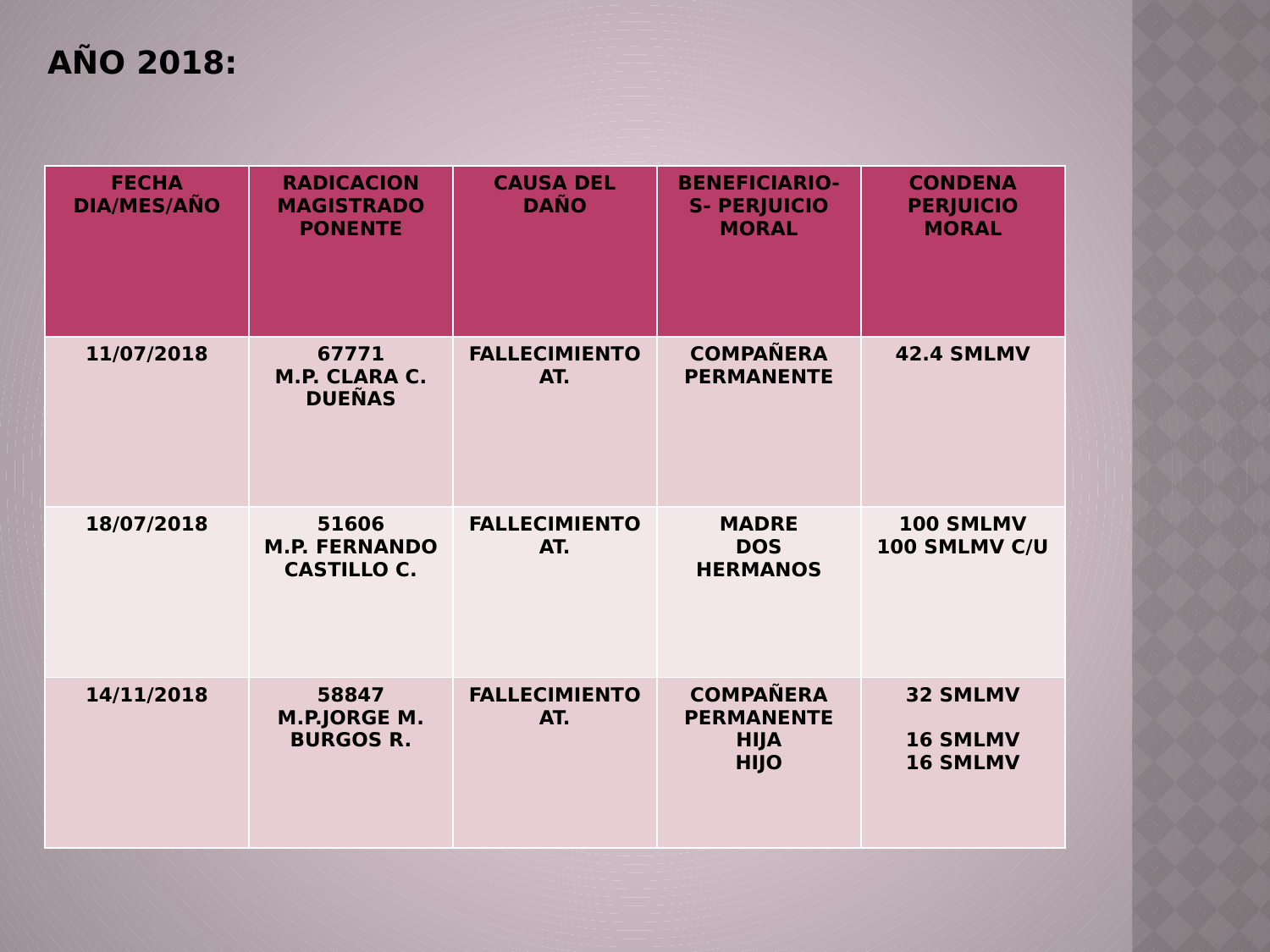

AÑO 2018:
| FECHA DIA/MES/AÑO | RADICACION MAGISTRADO PONENTE | CAUSA DEL DAÑO | BENEFICIARIO-S- PERJUICIO MORAL | CONDENA PERJUICIO MORAL |
| --- | --- | --- | --- | --- |
| 11/07/2018 | 67771 M.P. CLARA C. DUEÑAS | FALLECIMIENTO AT. | COMPAÑERA PERMANENTE | 42.4 SMLMV |
| 18/07/2018 | 51606 M.P. FERNANDO CASTILLO C. | FALLECIMIENTO AT. | MADRE DOS HERMANOS | 100 SMLMV 100 SMLMV C/U |
| 14/11/2018 | 58847 M.P.JORGE M. BURGOS R. | FALLECIMIENTO AT. | COMPAÑERA PERMANENTE HIJA HIJO | 32 SMLMV 16 SMLMV 16 SMLMV |